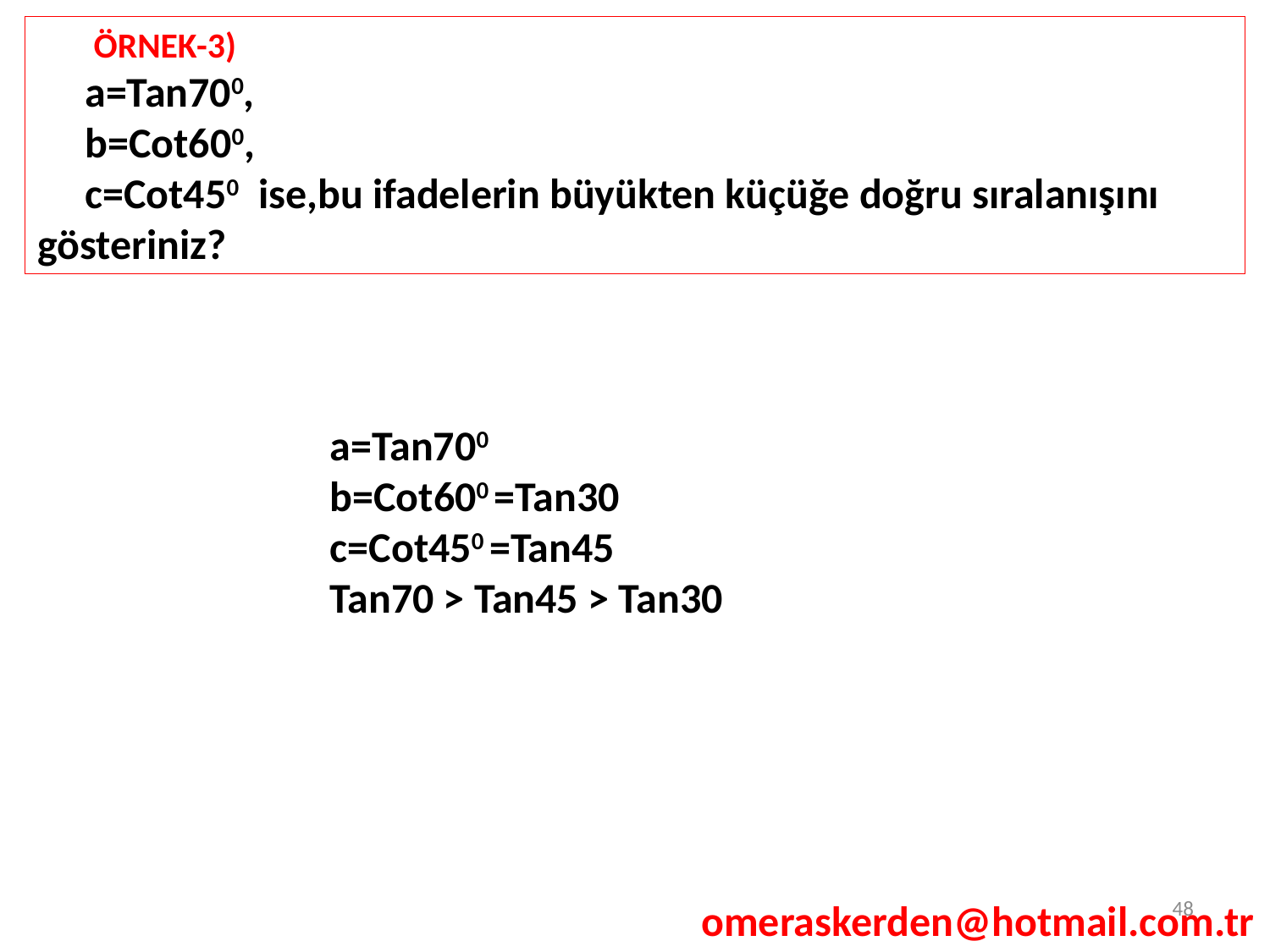

ÖRNEK-3)
     a=Tan700,
     b=Cot600,
     c=Cot450  ise,bu ifadelerin büyükten küçüğe doğru sıralanışını gösteriniz?
a=Tan700
b=Cot600 =Tan30
c=Cot450 =Tan45
Tan70 > Tan45 > Tan30
48
omeraskerden@hotmail.com.tr